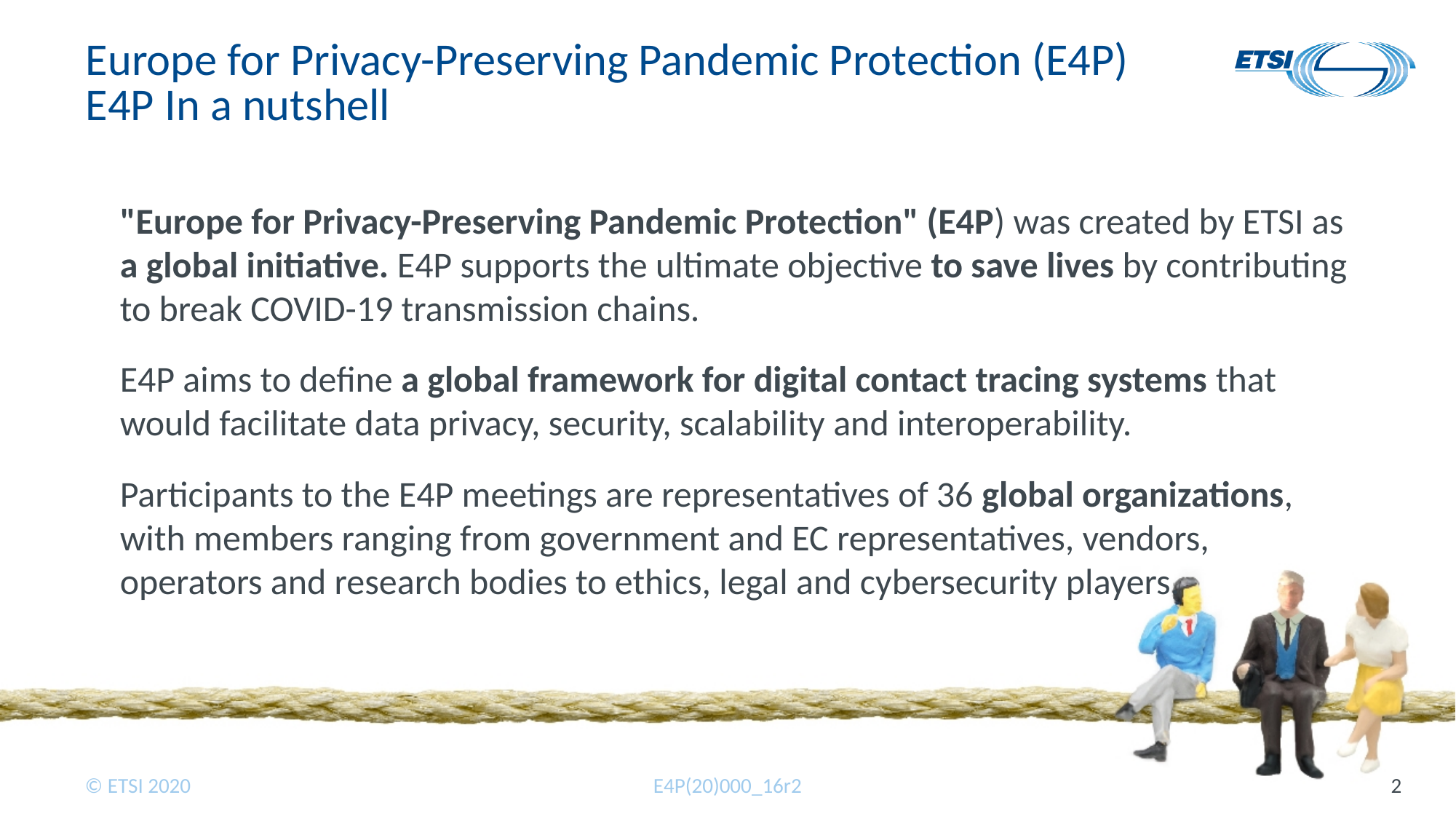

# Europe for Privacy-Preserving Pandemic Protection (E4P) E4P In a nutshell
"Europe for Privacy-Preserving Pandemic Protection" (E4P) was created by ETSI as a global initiative. E4P supports the ultimate objective to save lives by contributing to break COVID-19 transmission chains.
E4P aims to define a global framework for digital contact tracing systems that would facilitate data privacy, security, scalability and interoperability.
Participants to the E4P meetings are representatives of 36 global organizations, with members ranging from government and EC representatives, vendors, operators and research bodies to ethics, legal and cybersecurity players.
E4P(20)000_16r2